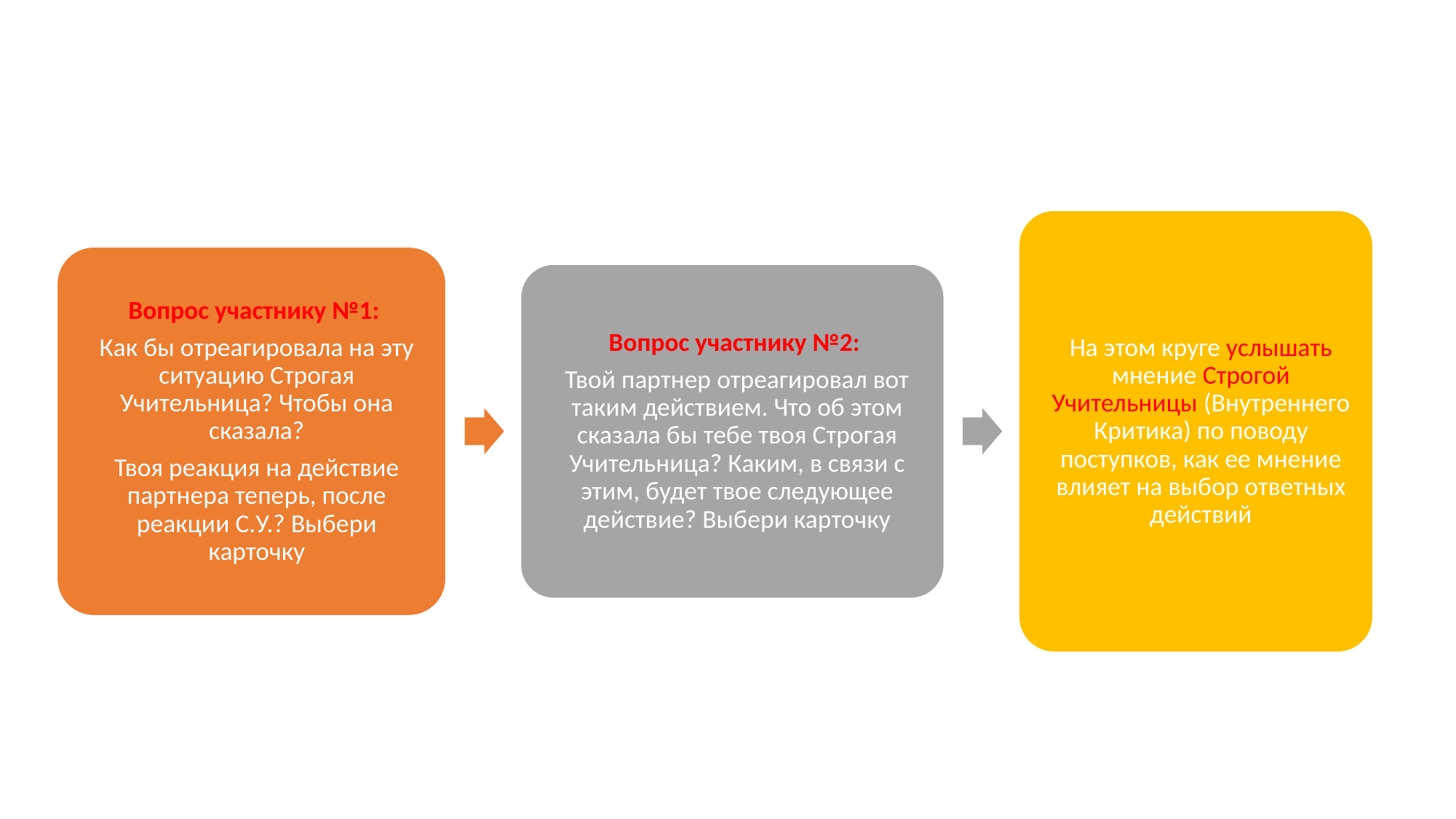

Вопрос участнику №1:
Как бы отреагировала на эту ситуацию Строгая Учительница? Чтобы она сказала?
Твоя реакция на действие партнера теперь, после реакции С.У.? Выбери карточку

Вопрос участнику №2:
Твой партнер отреагировал вот таким действием. Что об этом сказала бы тебе твоя Строгая Учительница? Каким, в связи с этим, будет твое следующее действие? Выбери карточку

На этом круге услышать мнение Строгой Учительницы (Внутреннего Критика) по поводу поступков, как ее мнение влияет на выбор ответных действий